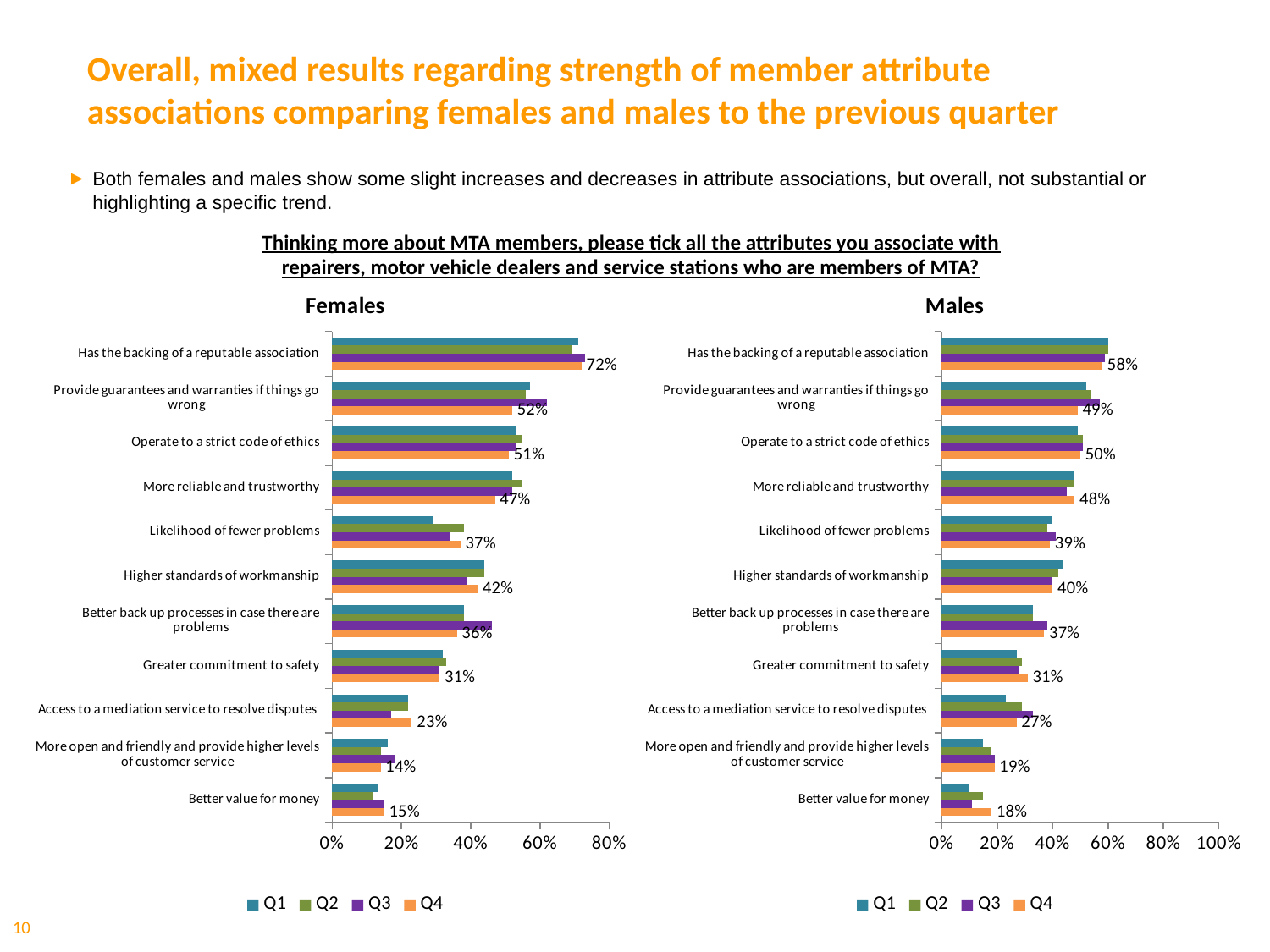

# Overall, mixed results regarding strength of member attribute associations comparing females and males to the previous quarter
Both females and males show some slight increases and decreases in attribute associations, but overall, not substantial or highlighting a specific trend.
Thinking more about MTA members, please tick all the attributes you associate with repairers, motor vehicle dealers and service stations who are members of MTA?

### Chart: Females

| Category | Q4 | Q3 | Q2 | Q1 |
|---|---|---|---|---|
| Better value for money | 0.15 | 0.15 | 0.12 | 0.13 |
| More open and friendly and provide higher levels of customer service | 0.14 | 0.18 | 0.14 | 0.16 |
| Access to a mediation service to resolve disputes  | 0.23 | 0.17 | 0.22 | 0.22 |
| Greater commitment to safety | 0.31 | 0.31 | 0.33 | 0.32 |
| Better back up processes in case there are problems | 0.36 | 0.46 | 0.38 | 0.38 |
| Higher standards of workmanship | 0.42 | 0.39 | 0.44 | 0.44 |
| Likelihood of fewer problems | 0.37 | 0.34 | 0.38 | 0.29 |
| More reliable and trustworthy | 0.47 | 0.52 | 0.55 | 0.52 |
| Operate to a strict code of ethics | 0.51 | 0.53 | 0.55 | 0.53 |
| Provide guarantees and warranties if things go wrong | 0.52 | 0.62 | 0.56 | 0.57 |
| Has the backing of a reputable association | 0.72 | 0.73 | 0.69 | 0.71 |

### Chart: Males

| Category | Q4 | Q3 | Q2 | Q1 |
|---|---|---|---|---|
| Better value for money | 0.18 | 0.11 | 0.15 | 0.1 |
| More open and friendly and provide higher levels of customer service | 0.19 | 0.19 | 0.18 | 0.15 |
| Access to a mediation service to resolve disputes  | 0.27 | 0.33 | 0.29 | 0.23 |
| Greater commitment to safety | 0.31 | 0.28 | 0.29 | 0.27 |
| Better back up processes in case there are problems | 0.37 | 0.38 | 0.33 | 0.33 |
| Higher standards of workmanship | 0.4 | 0.4 | 0.42 | 0.44 |
| Likelihood of fewer problems | 0.39 | 0.41 | 0.38 | 0.4 |
| More reliable and trustworthy | 0.48 | 0.45 | 0.48 | 0.48 |
| Operate to a strict code of ethics | 0.5 | 0.51 | 0.51 | 0.49 |
| Provide guarantees and warranties if things go wrong | 0.49 | 0.57 | 0.54 | 0.52 |
| Has the backing of a reputable association | 0.58 | 0.59 | 0.6 | 0.6 |
10